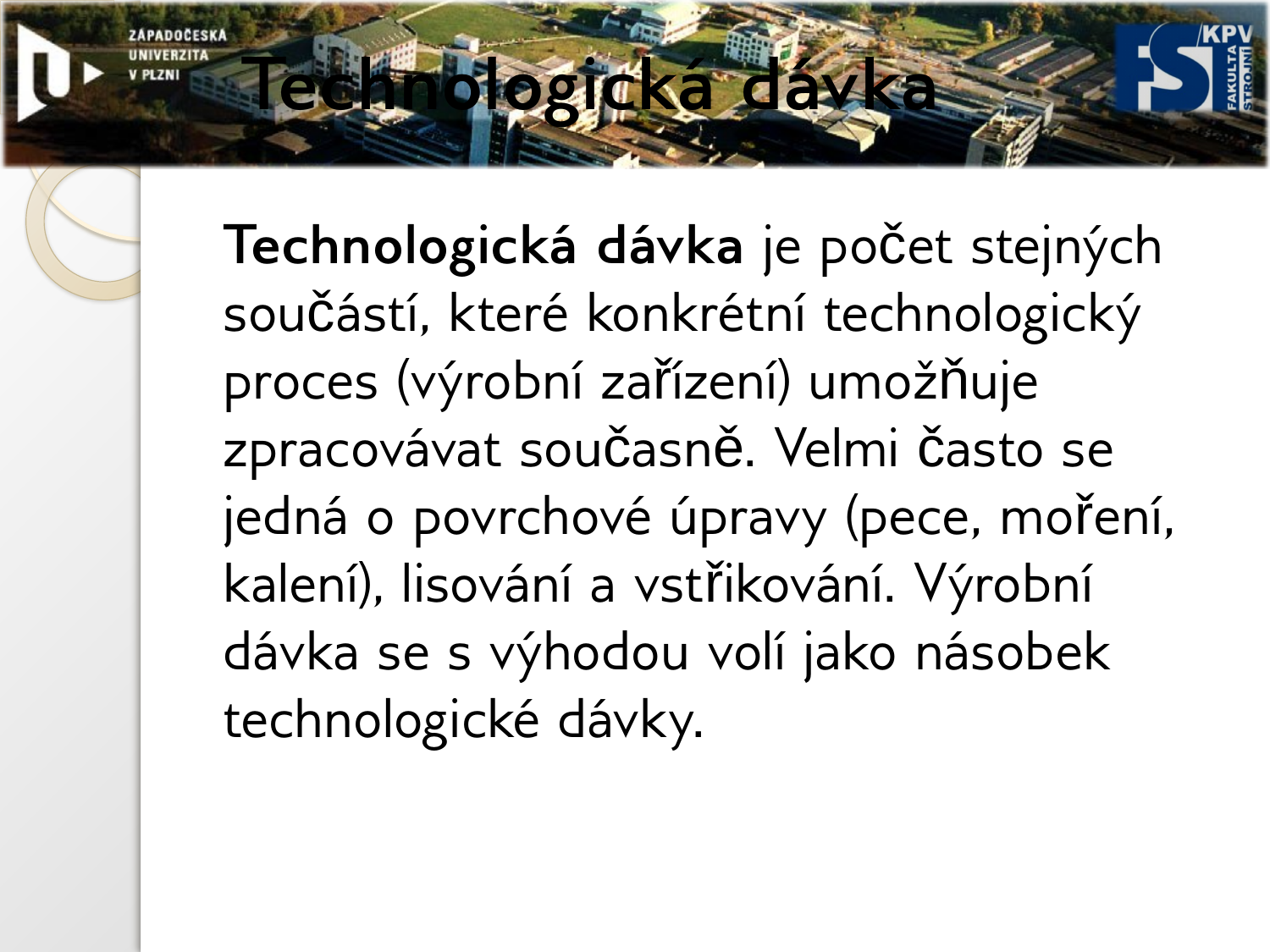

# Technologická dávka
Technologická dávka je počet stejných součástí, které konkrétní technologický proces (výrobní zařízení) umožňuje zpracovávat současně. Velmi často se jedná o povrchové úpravy (pece, moření, kalení), lisování a vstřikování. Výrobní dávka se s výhodou volí jako násobek technologické dávky.